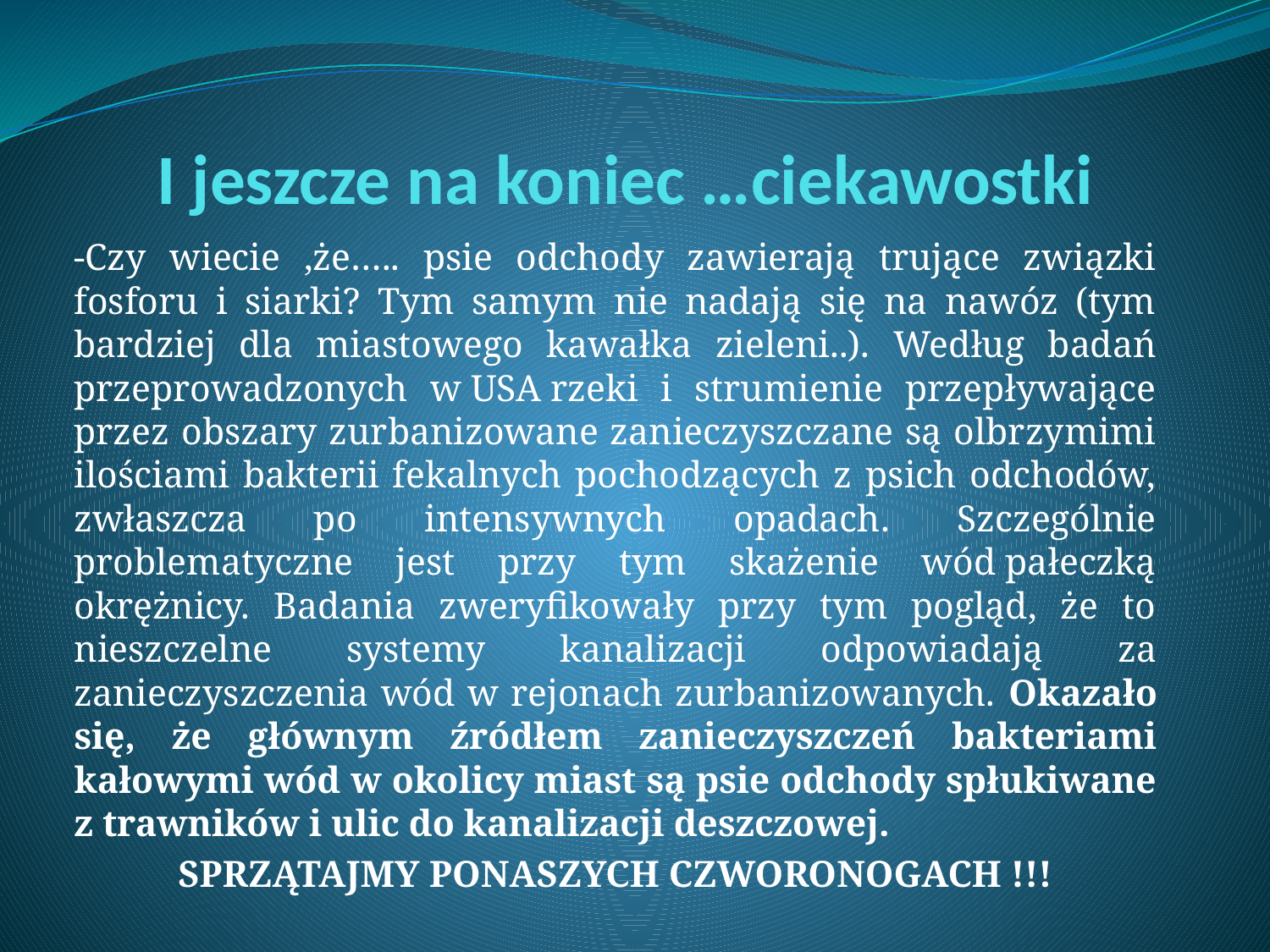

# I jeszcze na koniec …ciekawostki
-Czy wiecie ,że….. psie odchody zawierają trujące związki fosforu i siarki? Tym samym nie nadają się na nawóz (tym bardziej dla miastowego kawałka zieleni..). Według badań przeprowadzonych w USA rzeki i strumienie przepływające przez obszary zurbanizowane zanieczyszczane są olbrzymimi ilościami bakterii fekalnych pochodzących z psich odchodów, zwłaszcza po intensywnych opadach. Szczególnie problematyczne jest przy tym skażenie wód pałeczką okrężnicy. Badania zweryfikowały przy tym pogląd, że to nieszczelne systemy kanalizacji odpowiadają za zanieczyszczenia wód w rejonach zurbanizowanych. Okazało się, że głównym źródłem zanieczyszczeń bakteriami kałowymi wód w okolicy miast są psie odchody spłukiwane z trawników i ulic do kanalizacji deszczowej.
SPRZĄTAJMY PONASZYCH CZWORONOGACH !!!